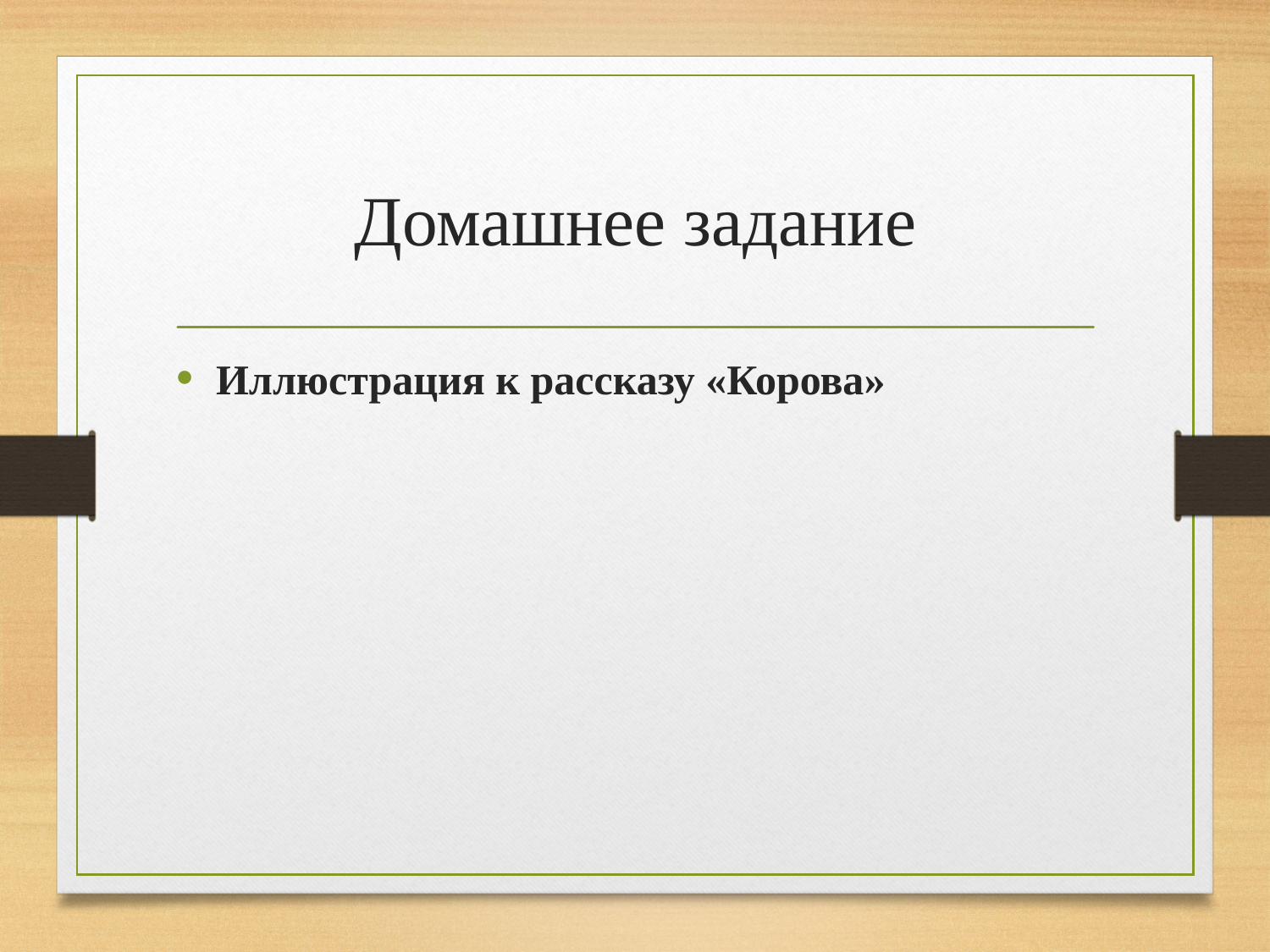

# Домашнее задание
Иллюстрация к рассказу «Корова»